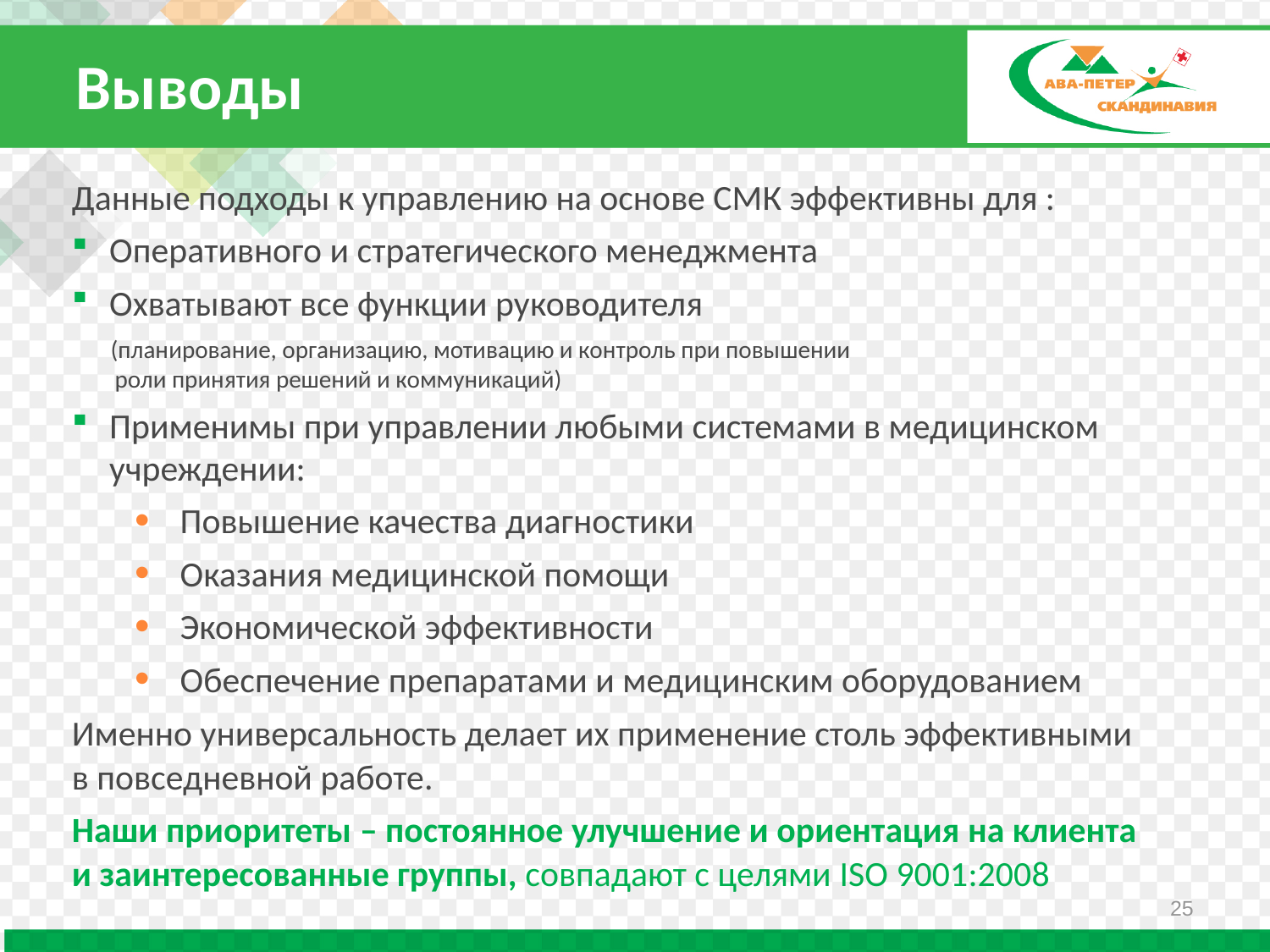

Выводы
Данные подходы к управлению на основе СМК эффективны для :
Оперативного и стратегического менеджмента
Охватывают все функции руководителя
       (планирование, организацию, мотивацию и контроль при повышении
 роли принятия решений и коммуникаций)
Применимы при управлении любыми системами в медицинском учреждении:
 Повышение качества диагностики
 Оказания медицинской помощи
 Экономической эффективности
 Обеспечение препаратами и медицинским оборудованием
Именно универсальность делает их применение столь эффективными
в повседневной работе.
Наши приоритеты – постоянное улучшение и ориентация на клиента
и заинтересованные группы, совпадают с целями ISO 9001:2008
25